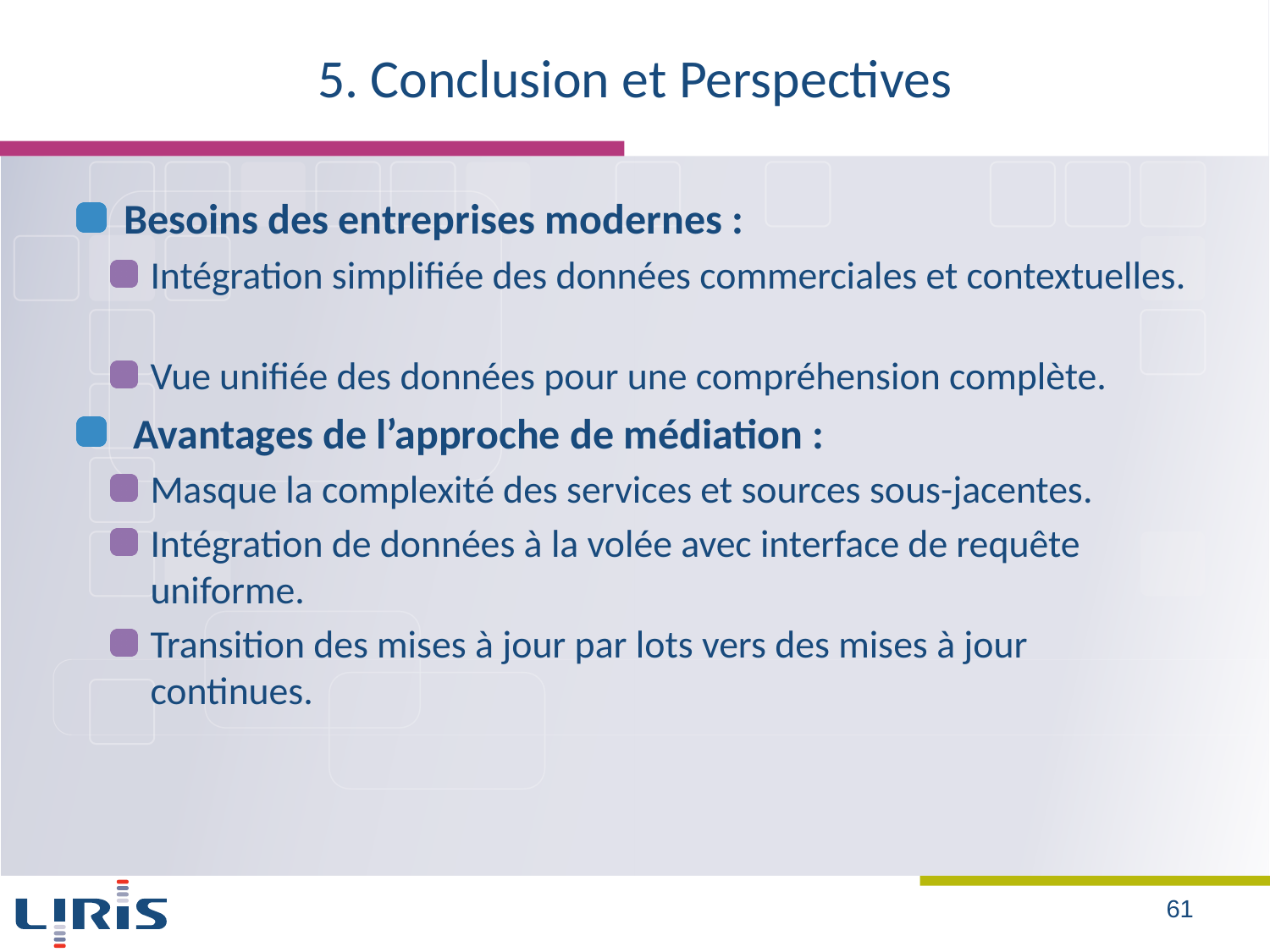

# 5. Conclusion et Perspectives
Besoins des entreprises modernes :
Intégration simplifiée des données commerciales et contextuelles.
Vue unifiée des données pour une compréhension complète.
 Avantages de l’approche de médiation :
Masque la complexité des services et sources sous-jacentes.
Intégration de données à la volée avec interface de requête uniforme.
Transition des mises à jour par lots vers des mises à jour continues.
61